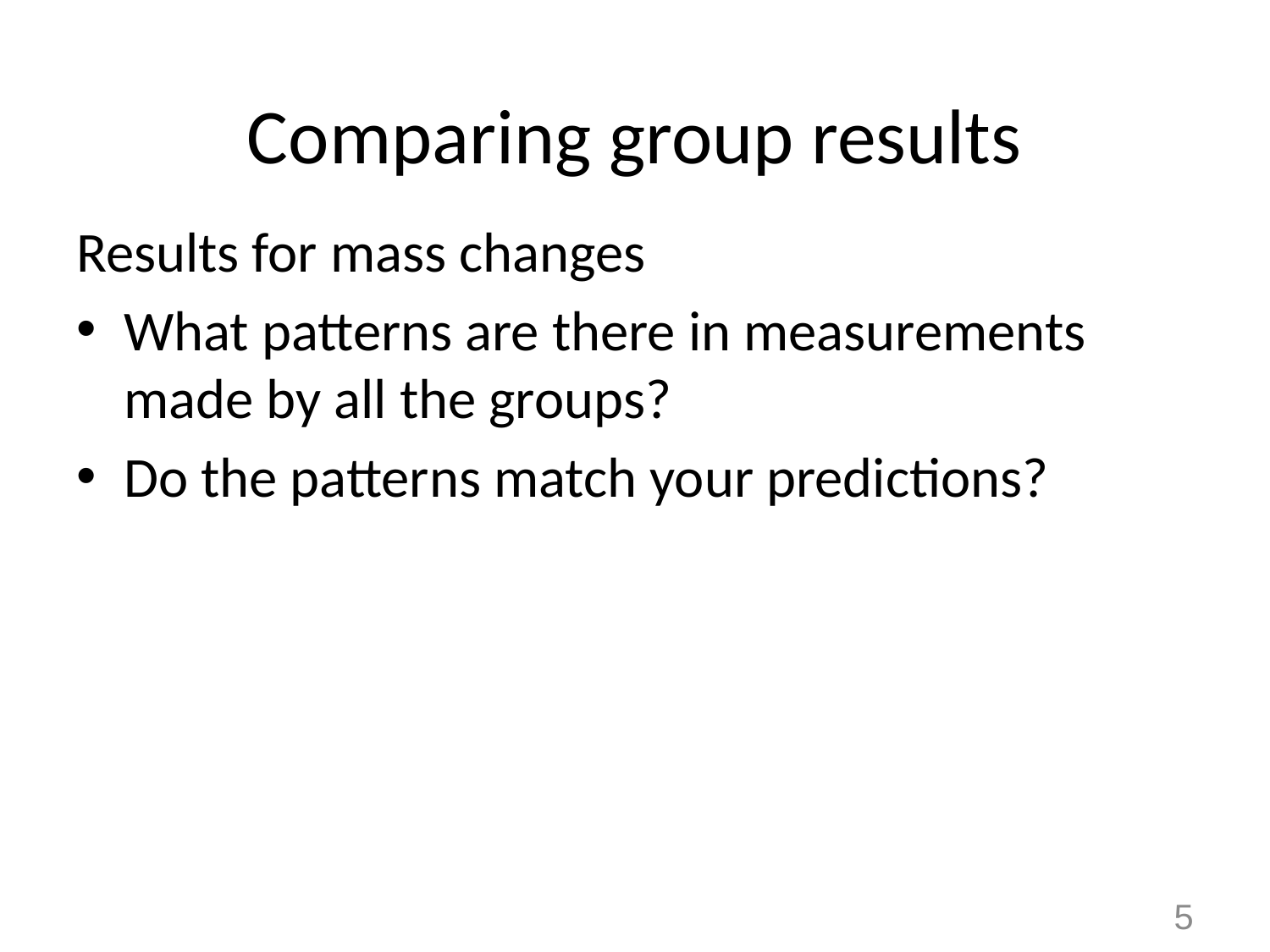

# Comparing group results
Results for mass changes
What patterns are there in measurements made by all the groups?
Do the patterns match your predictions?
5